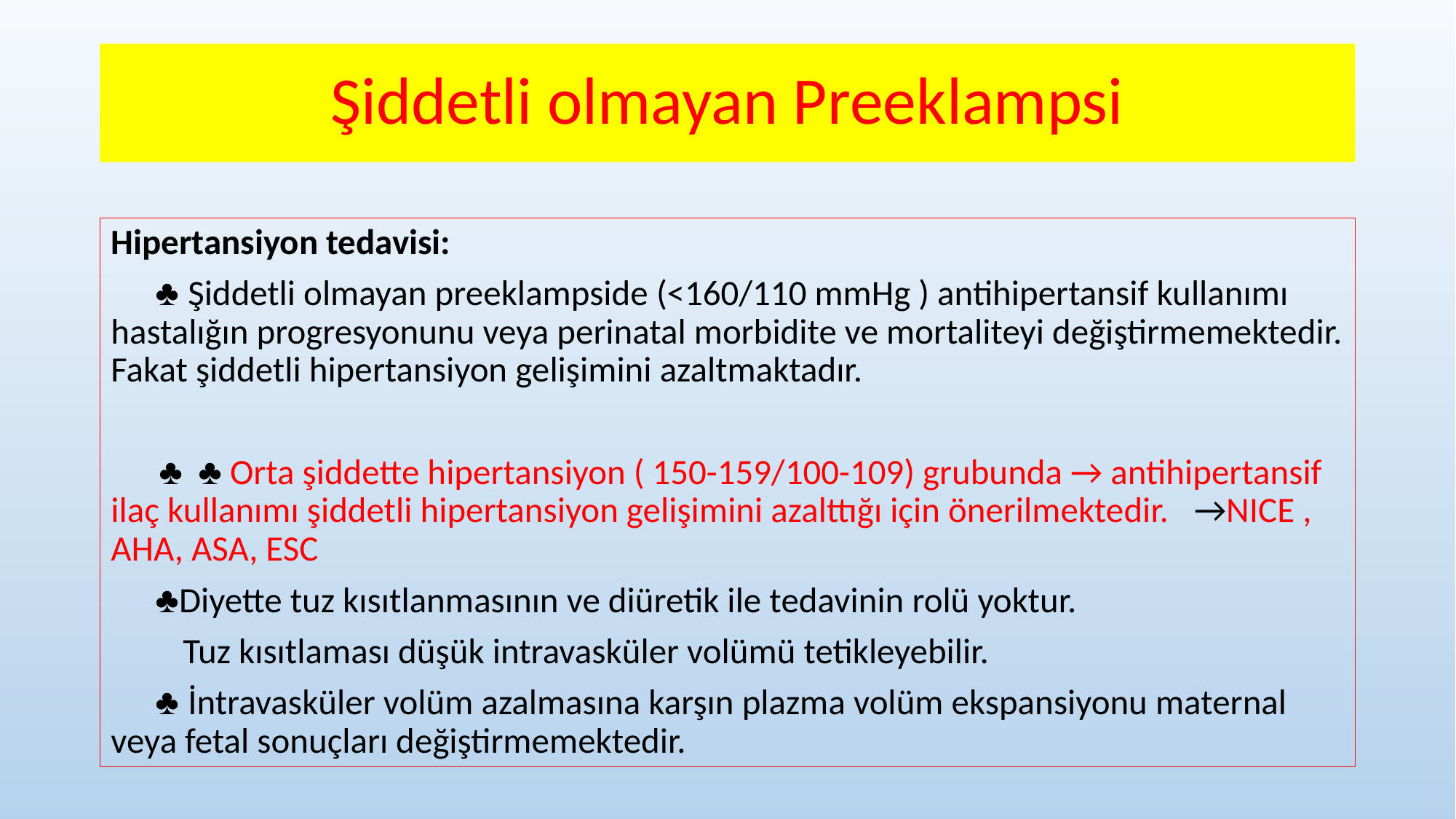

# Şiddetli olmayan Preeklampsi
Hipertansiyon tedavisi:
     ♣ Şiddetli olmayan preeklampside (<160/110 mmHg ) antihipertansif kullanımı hastalığın progresyonunu veya perinatal morbidite ve mortaliteyi değiştirmemektedir. Fakat şiddetli hipertansiyon gelişimini azaltmaktadır.

      ♣  ♣ Orta şiddette hipertansiyon ( 150-159/100-109) grubunda → antihipertansif ilaç kullanımı şiddetli hipertansiyon gelişimini azalttığı için önerilmektedir.   →NICE , AHA, ASA, ESC
     ♣Diyette tuz kısıtlanmasının ve diüretik ile tedavinin rolü yoktur.
         Tuz kısıtlaması düşük intravasküler volümü tetikleyebilir.
     ♣ İntravasküler volüm azalmasına karşın plazma volüm ekspansiyonu maternal veya fetal sonuçları değiştirmemektedir.